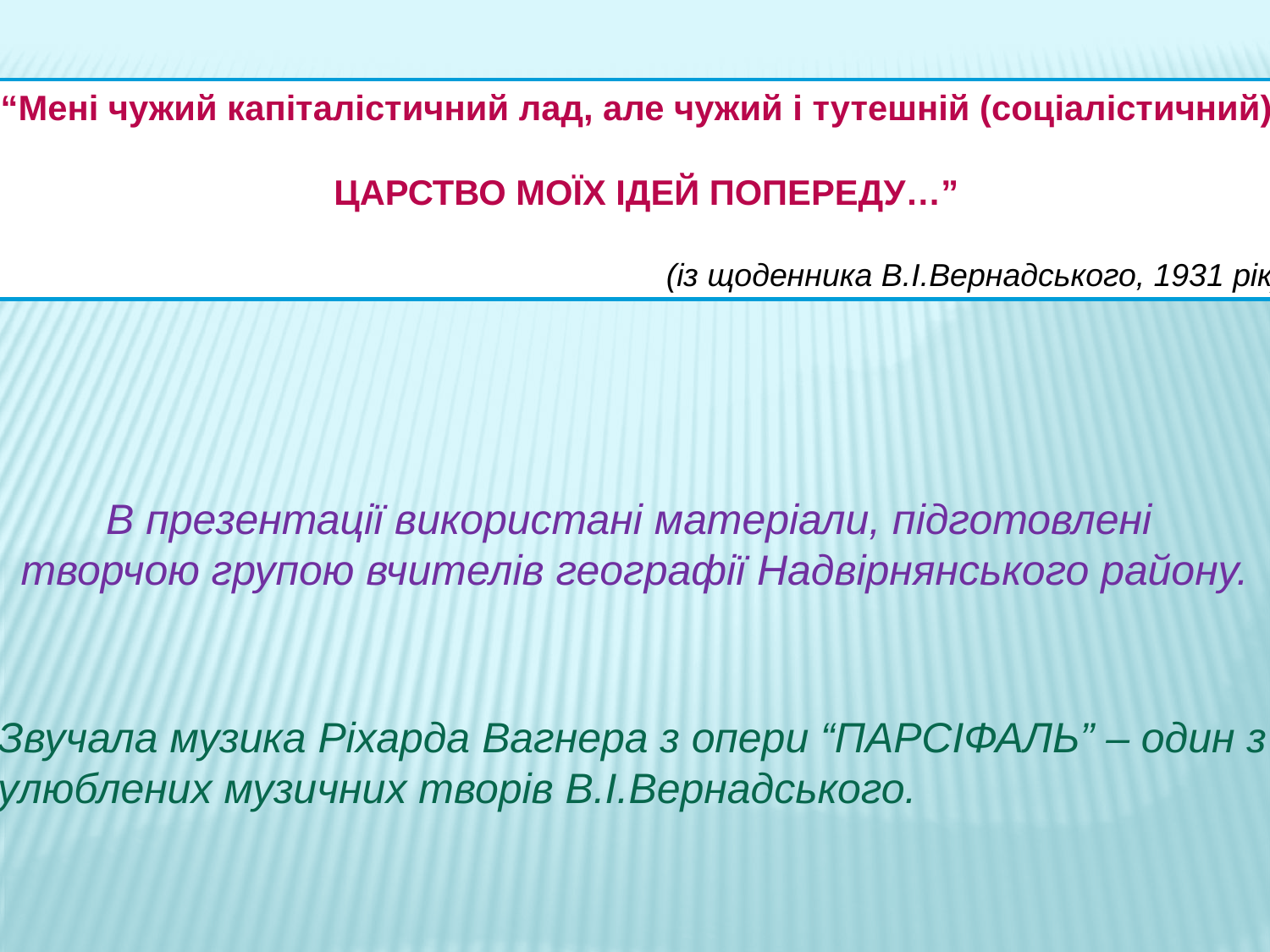

“Мені чужий капіталістичний лад, але чужий і тутешній (соціалістичний).

ЦАРСТВО МОЇХ ІДЕЙ ПОПЕРЕДУ…”

                                      (із щоденника В.І.Вернадського, 1931 рік)
В презентації використані матеріали, підготовлені
 творчою групою вчителів географії Надвірнянського району.
Звучала музика Ріхарда Вагнера з опери “ПАРСІФАЛЬ” – один з
улюблених музичних творів В.І.Вернадського.